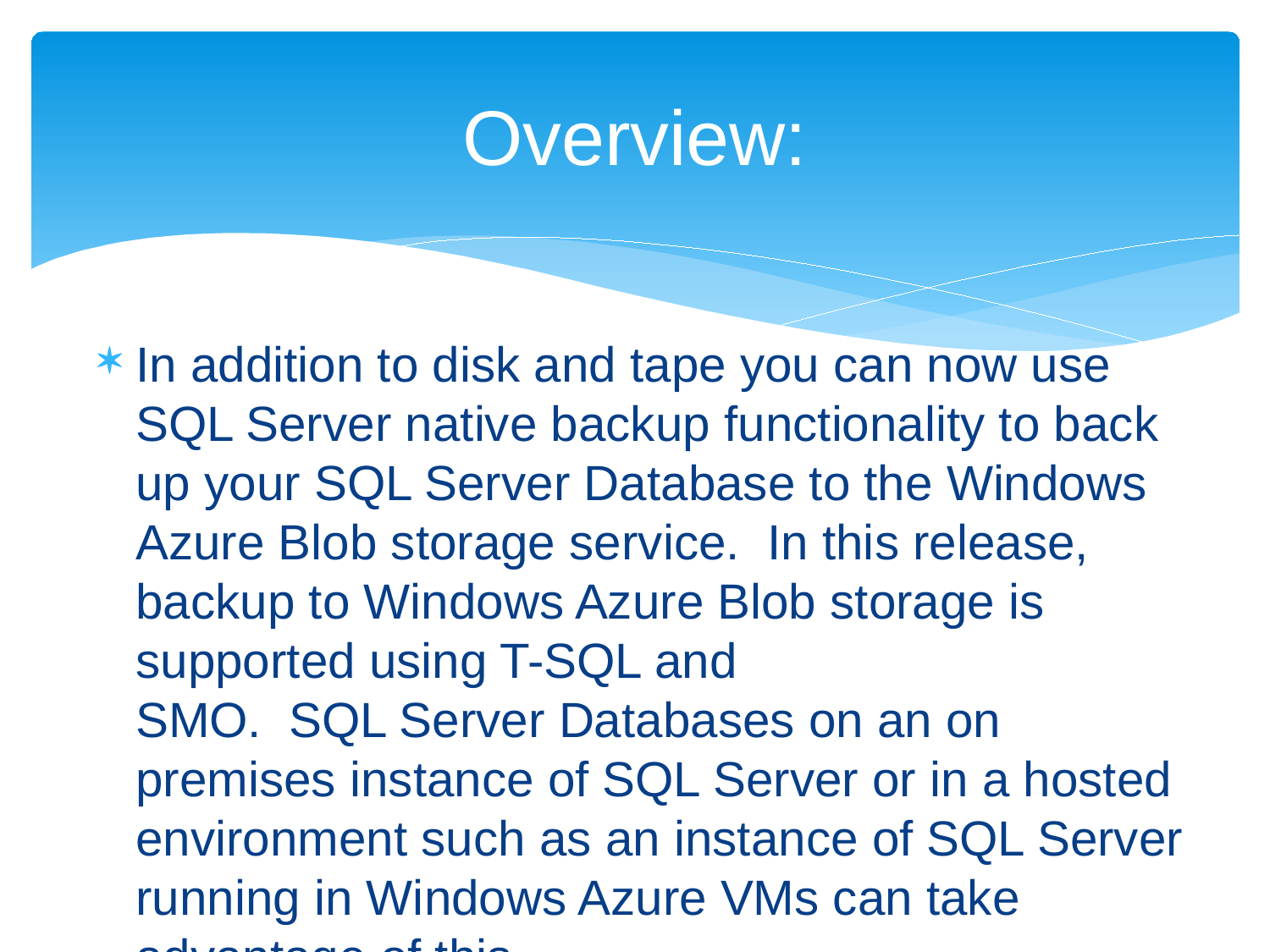

# Overview:
In addition to disk and tape you can now use SQL Server native backup functionality to back up your SQL Server Database to the Windows Azure Blob storage service.  In this release, backup to Windows Azure Blob storage is supported using T-SQL and
SMO.  SQL Server Databases on an on premises instance of SQL Server or in a hosted environment such as an instance of SQL Server running in Windows Azure VMs can take advantage of this
functionality.